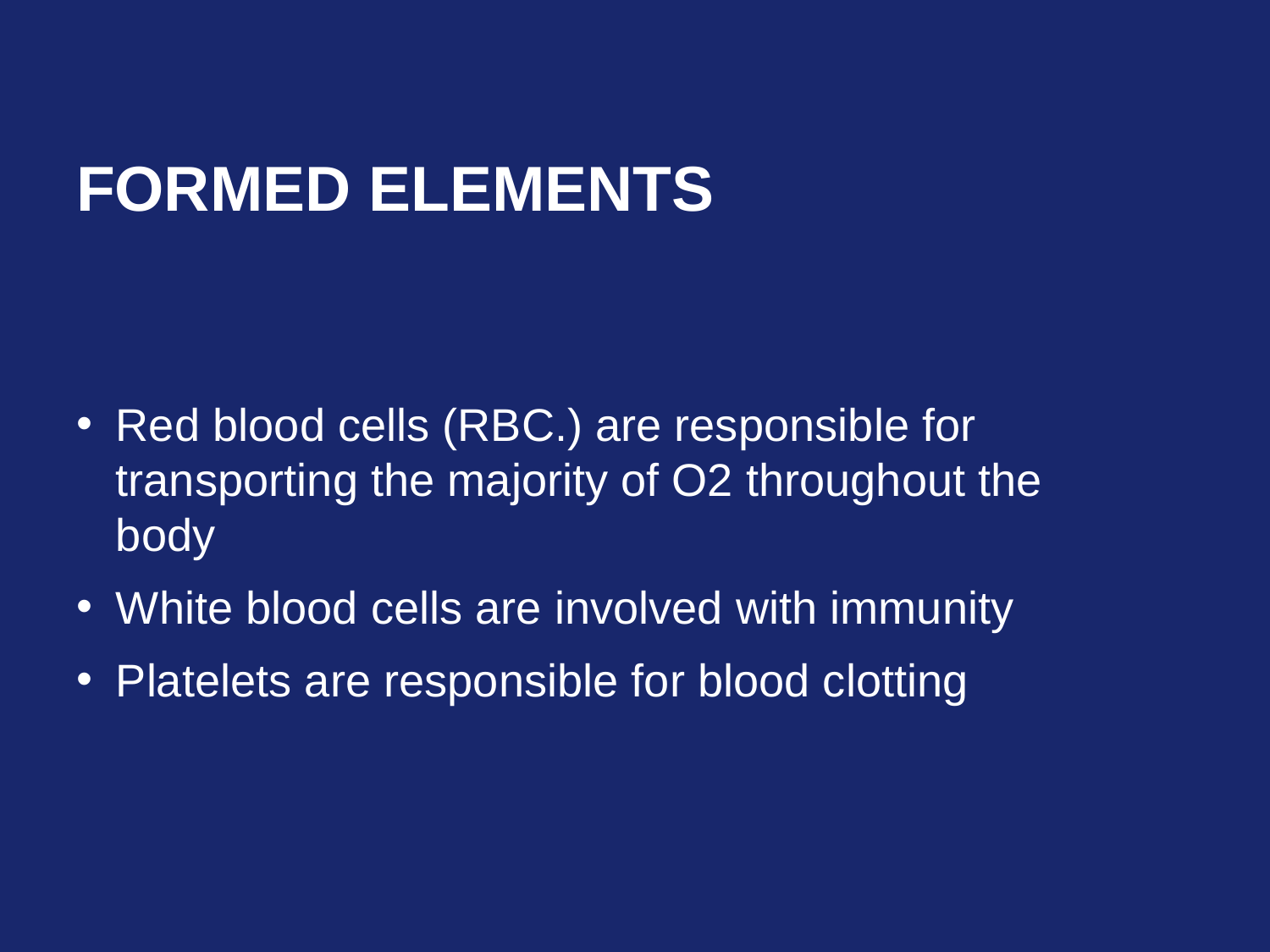

# Formed elements
Red blood cells (RBC.) are responsible for transporting the majority of O2 throughout the body
White blood cells are involved with immunity
Platelets are responsible for blood clotting